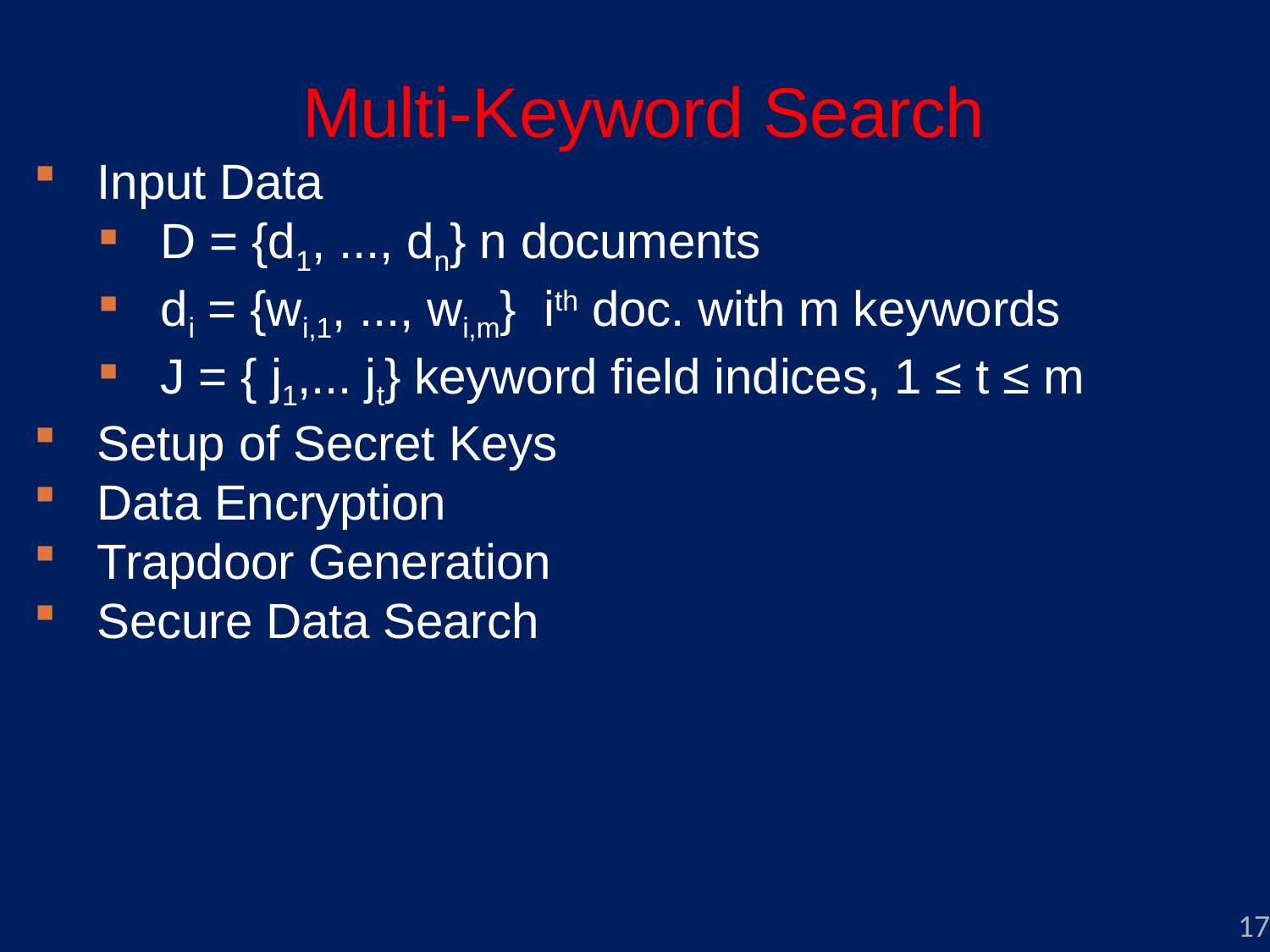

# Multi-Keyword Search
Input Data
D = {d1, ..., dn} n documents
di = {wi,1, ..., wi,m}  ith doc. with m keywords
J = { j1,... jt} keyword field indices, 1 ≤ t ≤ m
Setup of Secret Keys
Data Encryption
Trapdoor Generation
Secure Data Search
17